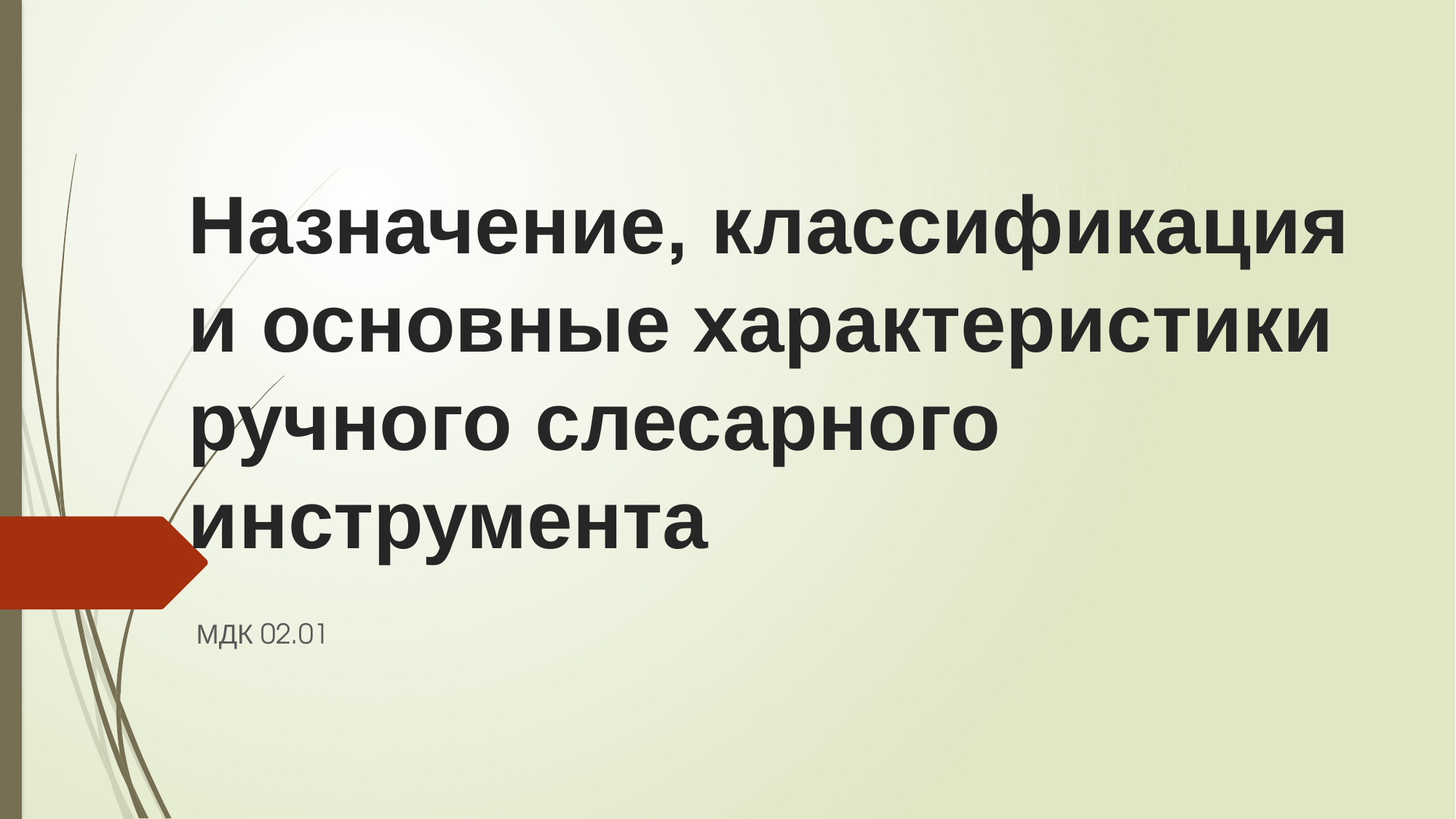

# Назначение, классификация и основные характеристики ручного слесарного инструмента
МДК 02.01